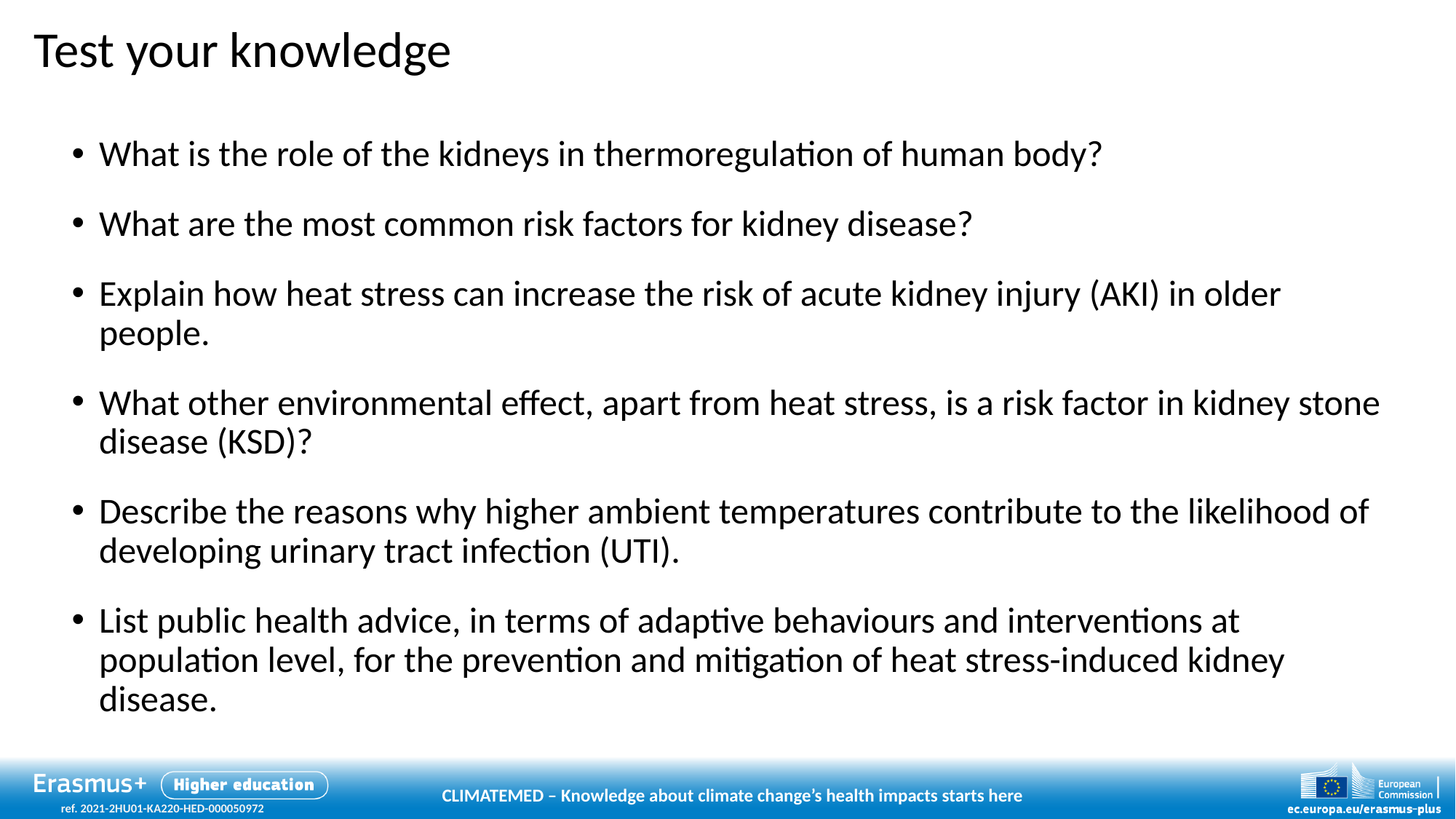

# Test your knowledge
What is the role of the kidneys in thermoregulation of human body?
What are the most common risk factors for kidney disease?
Explain how heat stress can increase the risk of acute kidney injury (AKI) in older people.
What other environmental effect, apart from heat stress, is a risk factor in kidney stone disease (KSD)?
Describe the reasons why higher ambient temperatures contribute to the likelihood of developing urinary tract infection (UTI).
List public health advice, in terms of adaptive behaviours and interventions at population level, for the prevention and mitigation of heat stress-induced kidney disease.